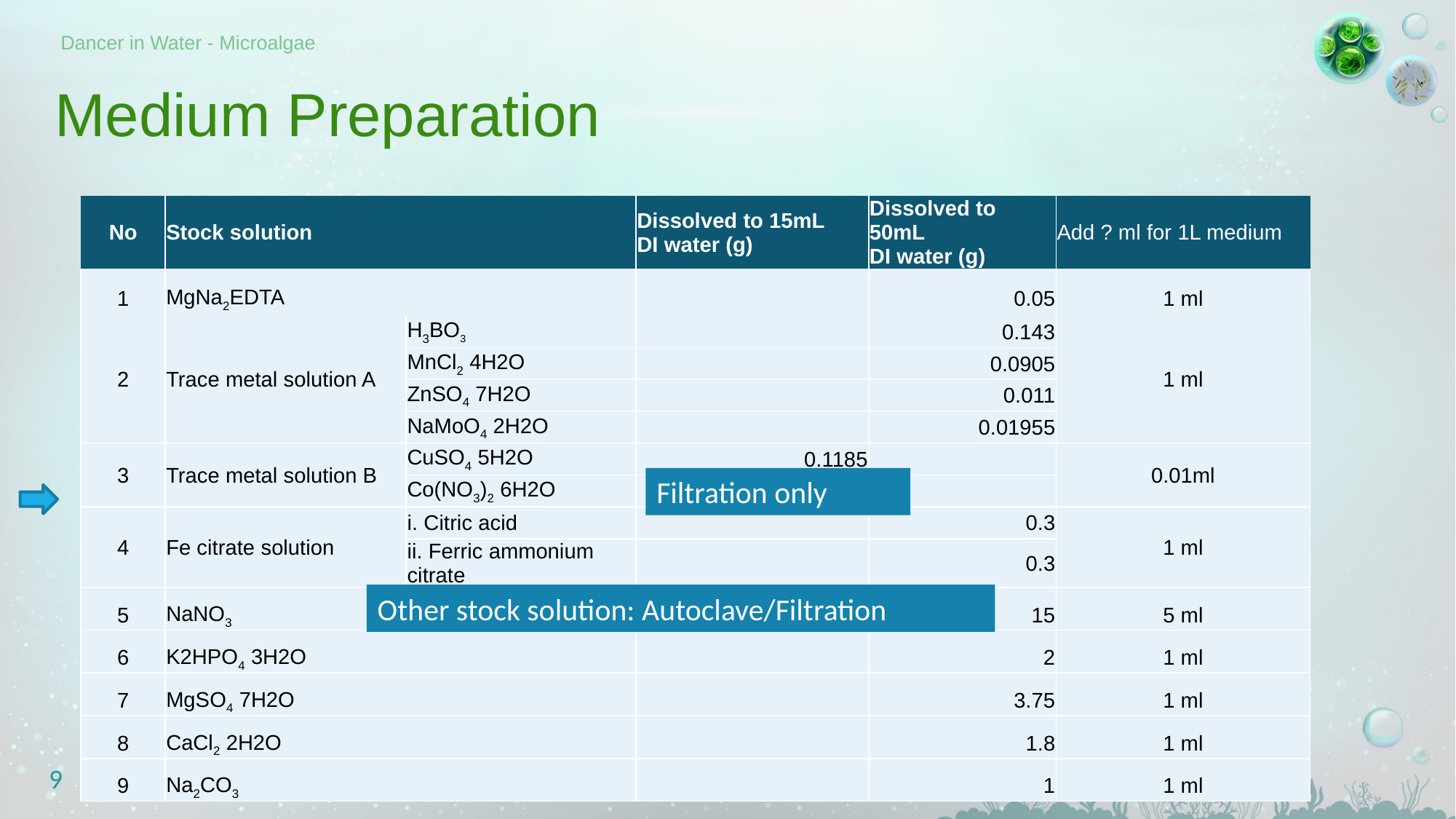

# Medium Preparation
| No | Stock solution |  | Dissolved to 15mL DI water (g) | Dissolved to 50mL DI water (g) | Add ? ml for 1L medium |
| --- | --- | --- | --- | --- | --- |
| 1 | MgNa2EDTA |  |  | 0.05 | 1 ml |
| 2 | Trace metal solution A | H3BO3 |  | 0.143 | 1 ml |
|  |  | MnCl2 4H2O |  | 0.0905 |  |
|  |  | ZnSO4 7H2O |  | 0.011 |  |
|  |  | NaMoO4 2H2O |  | 0.01955 |  |
| 3 | Trace metal solution B | CuSO4 5H2O | 0.1185 |  | 0.01ml |
|  |  | Co(NO3)2 6H2O | 0.0741 |  |  |
| 4 | Fe citrate solution | i. Citric acid |  | 0.3 | 1 ml |
|  |  | ii. Ferric ammonium citrate |  | 0.3 |  |
| 5 | NaNO3 |  |  | 15 | 5 ml |
| 6 | K2HPO4 3H2O |  |  | 2 | 1 ml |
| 7 | MgSO4 7H2O |  |  | 3.75 | 1 ml |
| 8 | CaCl2 2H2O |  |  | 1.8 | 1 ml |
| 9 | Na2CO3 |  |  | 1 | 1 ml |
Filtration only

Other stock solution: Autoclave/Filtration
9